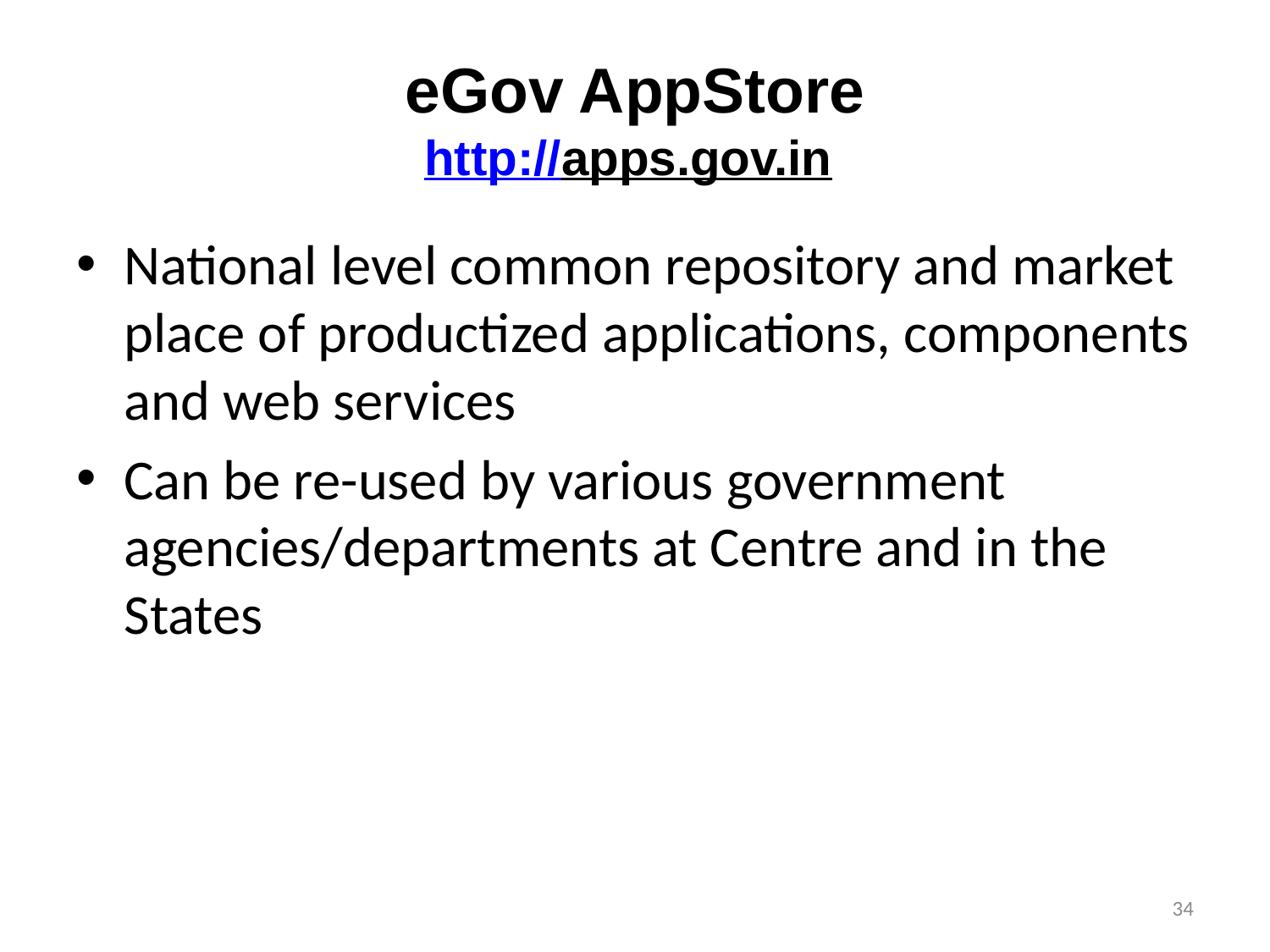

# eGov AppStore http://apps.gov.in
National level common repository and market place of productized applications, components and web services
Can be re-used by various government agencies/departments at Centre and in the  States
34